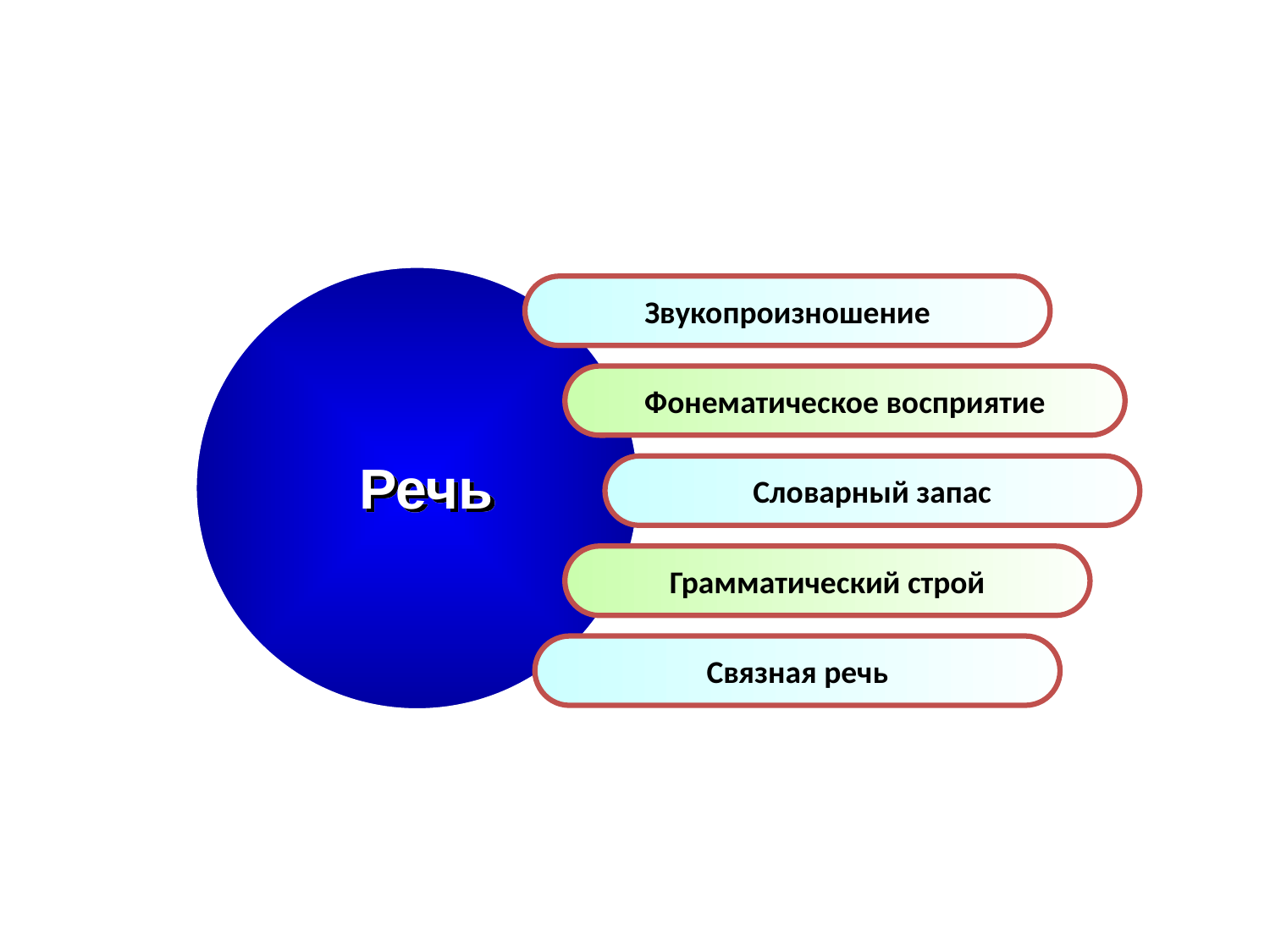

Звукопроизношение
Фонематическое восприятие
Речь
Словарный запас
Грамматический строй
Связная речь